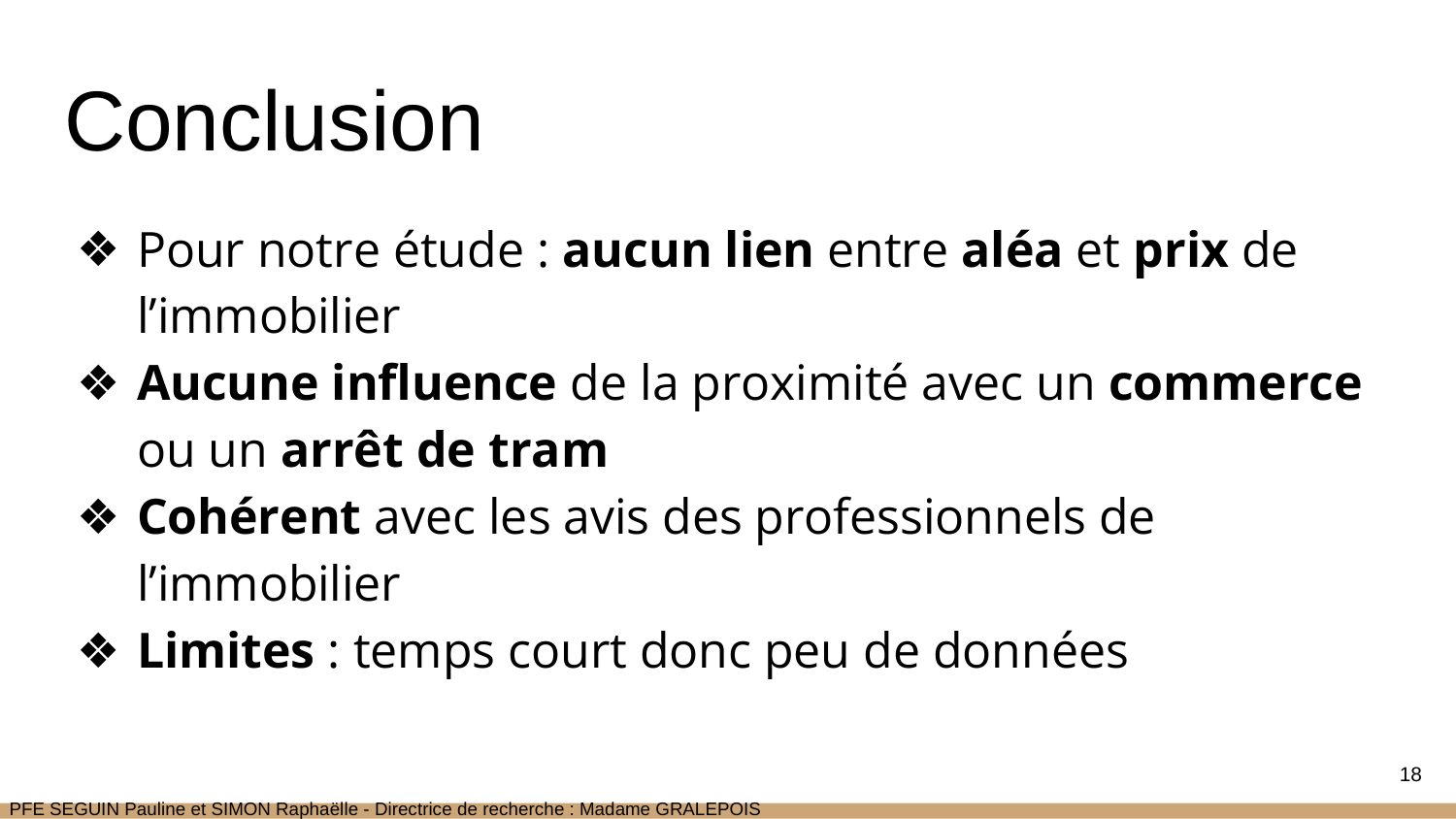

# Conclusion
Pour notre étude : aucun lien entre aléa et prix de l’immobilier
Aucune influence de la proximité avec un commerce ou un arrêt de tram
Cohérent avec les avis des professionnels de l’immobilier
Limites : temps court donc peu de données

18
PFE SEGUIN Pauline et SIMON Raphaëlle - Directrice de recherche : Madame GRALEPOIS